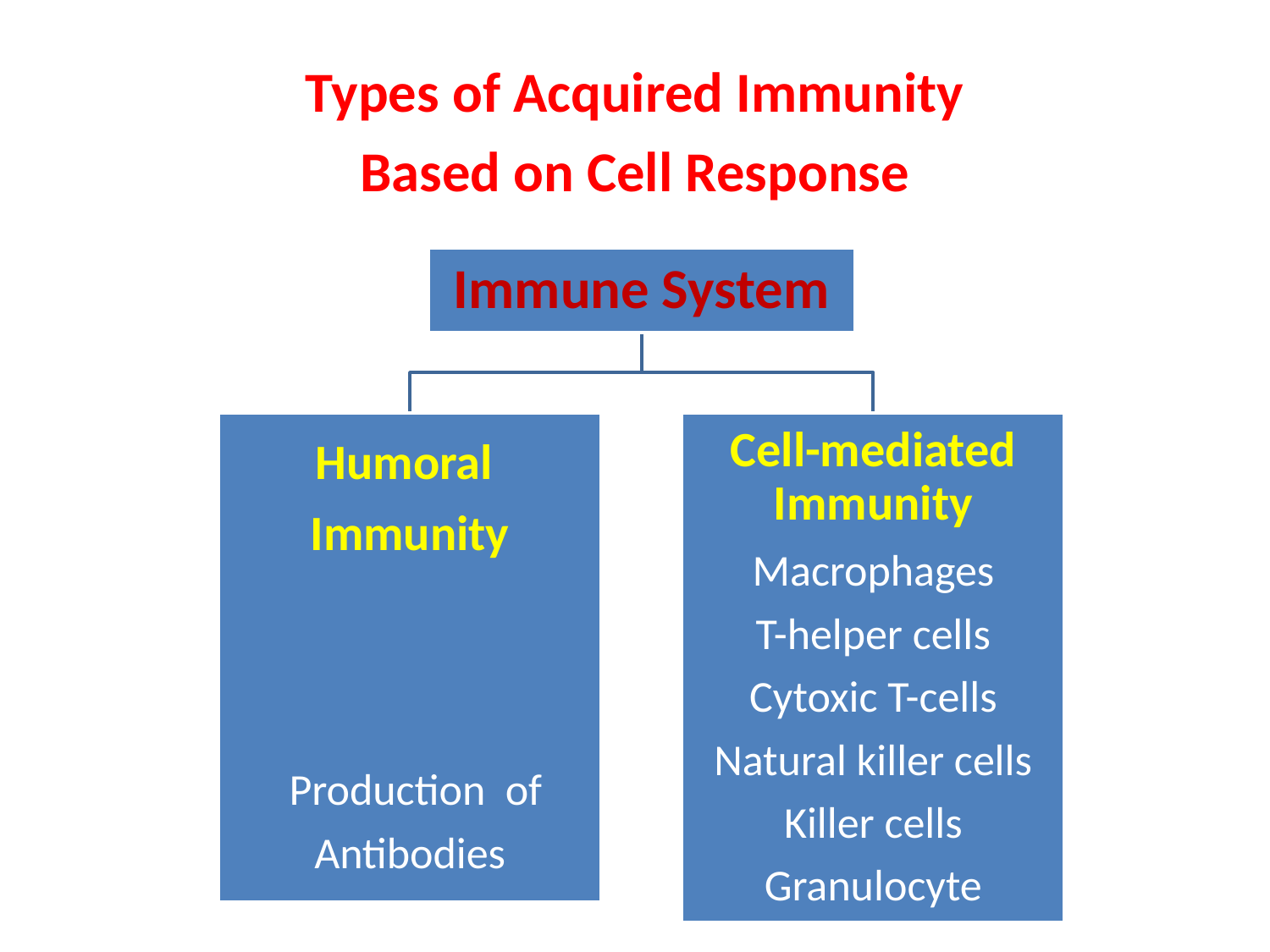

Types of Acquired Immunity
Based on Cell Response
Immune System
Humoral
Immunity

Production  of
Antibodies
Cell-mediated Immunity
Macrophages
T-helper cells
Cytoxic T-cells
Natural killer cells
Killer cells
Granulocyte